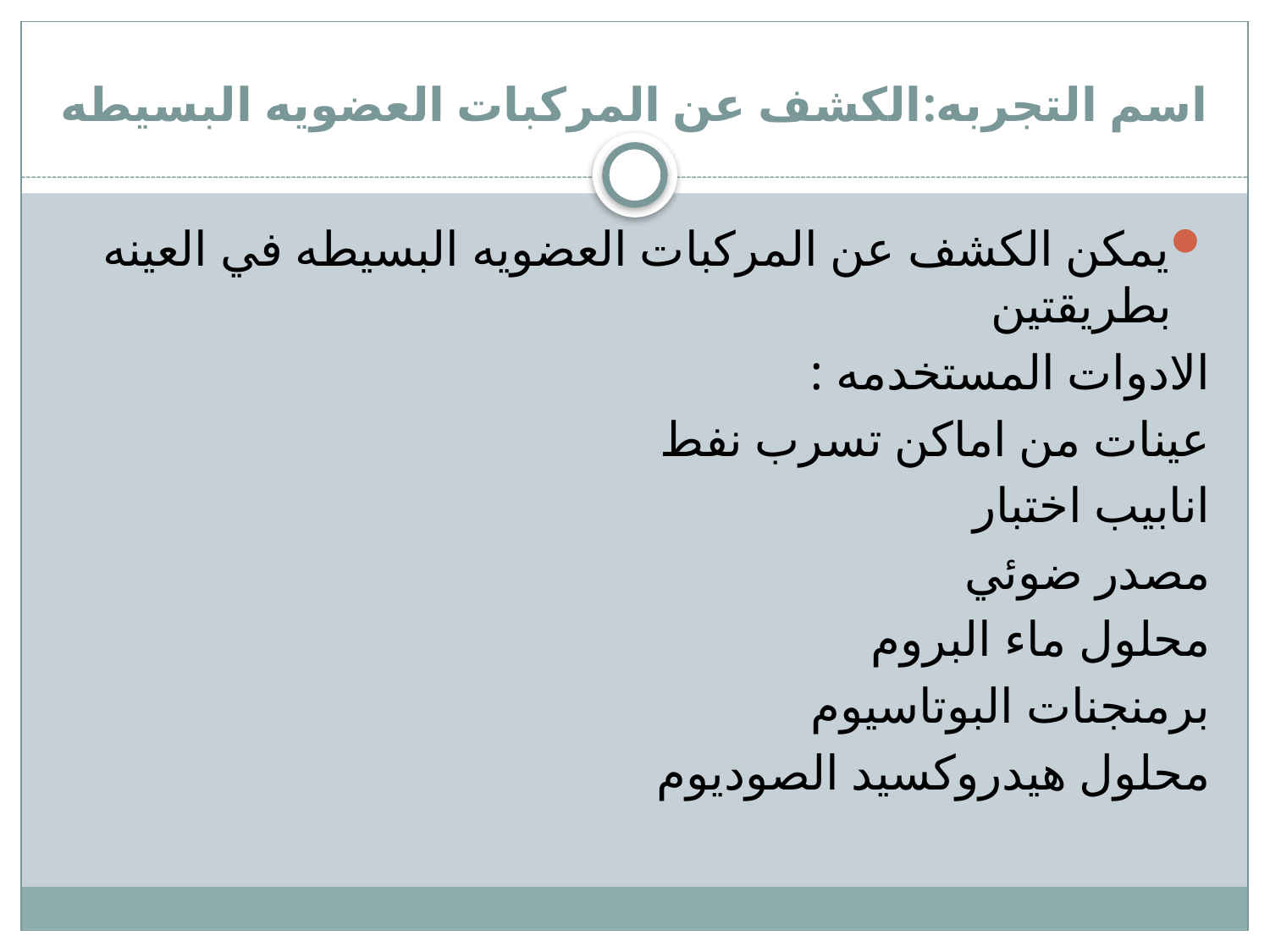

# اسم التجربه:الكشف عن المركبات العضويه البسيطه
يمكن الكشف عن المركبات العضويه البسيطه في العينه بطريقتين
الادوات المستخدمه :
عينات من اماكن تسرب نفط
انابيب اختبار
مصدر ضوئي
محلول ماء البروم
برمنجنات البوتاسيوم
محلول هيدروكسيد الصوديوم